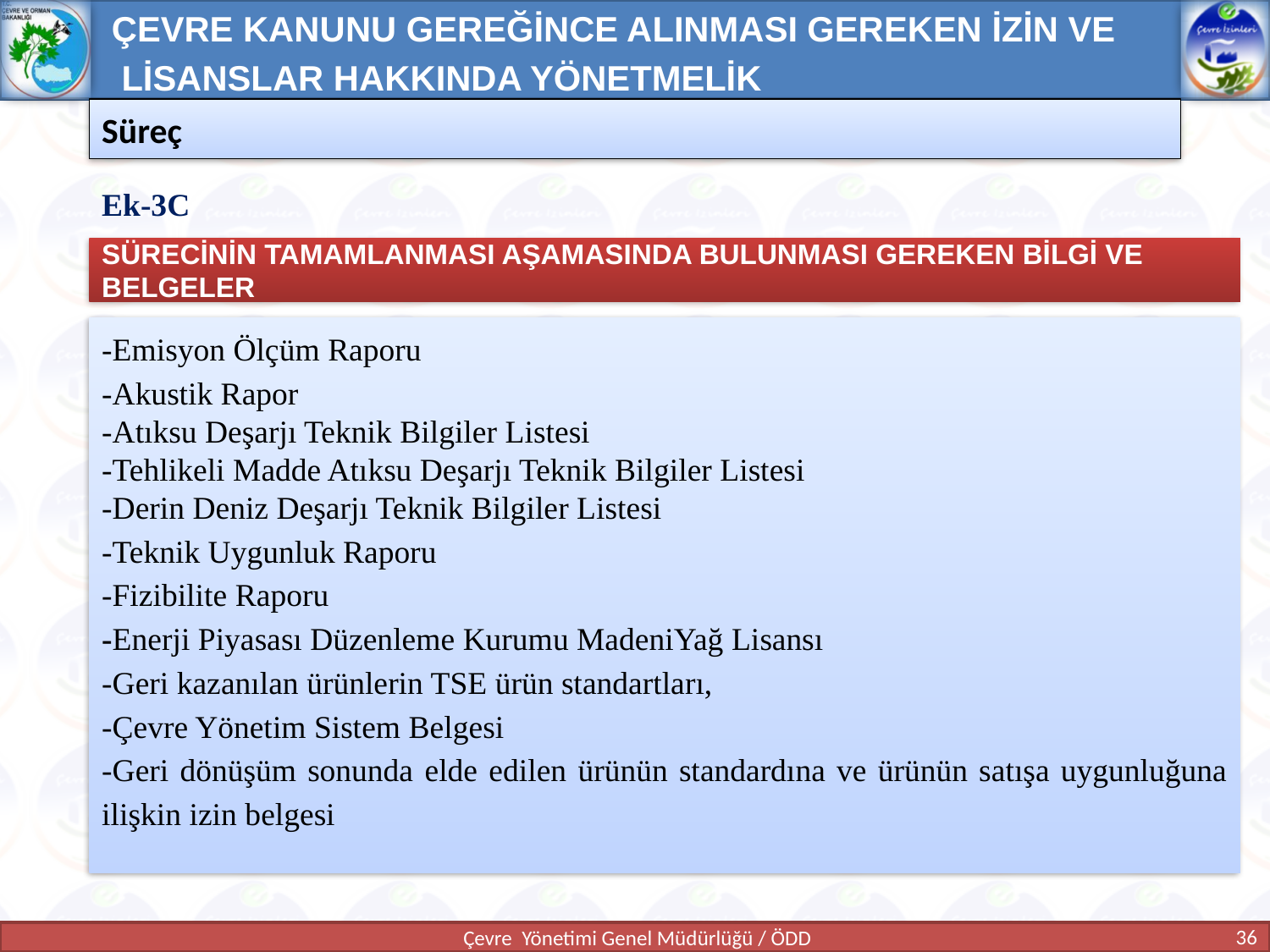

ÇEVRE KANUNU GEREĞİNCE ALINMASI GEREKEN İZİN VE
 LİSANSLAR HAKKINDA YÖNETMELİK
Süreç
Ek-3C

SÜRECİNİN TAMAMLANMASI AŞAMASINDA BULUNMASI GEREKEN BİLGİ VE BELGELER

-Emisyon Ölçüm Raporu
-Akustik Rapor
-Atıksu Deşarjı Teknik Bilgiler Listesi
-Tehlikeli Madde Atıksu Deşarjı Teknik Bilgiler Listesi
-Derin Deniz Deşarjı Teknik Bilgiler Listesi
-Teknik Uygunluk Raporu
-Fizibilite Raporu
-Enerji Piyasası Düzenleme Kurumu MadeniYağ Lisansı
-Geri kazanılan ürünlerin TSE ürün standartları,
-Çevre Yönetim Sistem Belgesi
-Geri dönüşüm sonunda elde edilen ürünün standardına ve ürünün satışa uygunluğuna ilişkin izin belgesi

36
Çevre  Yönetimi Genel Müdürlüğü / ÖDD